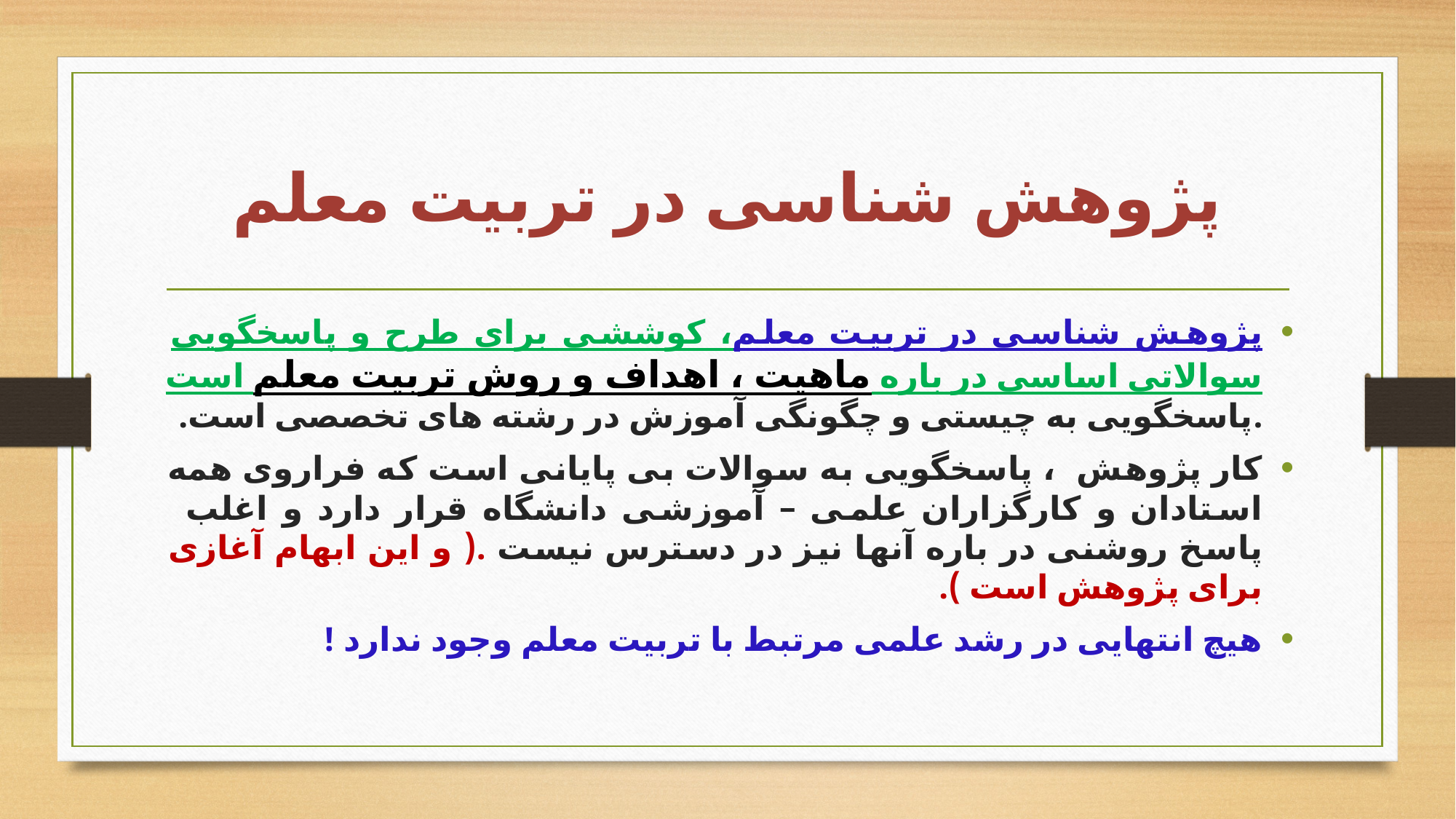

# پژوهش شناسی در تربیت معلم
پژوهش شناسی در تربیت معلم، کوششی برای طرح و پاسخگویی سوالاتی اساسی در باره ماهیت ، اهداف و روش تربیت معلم است .پاسخگویی به چیستی و چگونگی آموزش در رشته های تخصصی است.
کار پژوهش  ، پاسخگویی به سوالات بی پایانی است که فراروی همه استادان و کارگزاران علمی – آموزشی دانشگاه قرار دارد و اغلب  پاسخ روشنی در باره آنها نیز در دسترس نیست .( و این ابهام آغازی برای پژوهش است ).
هیچ انتهایی در رشد علمی مرتبط با تربیت معلم وجود ندارد !